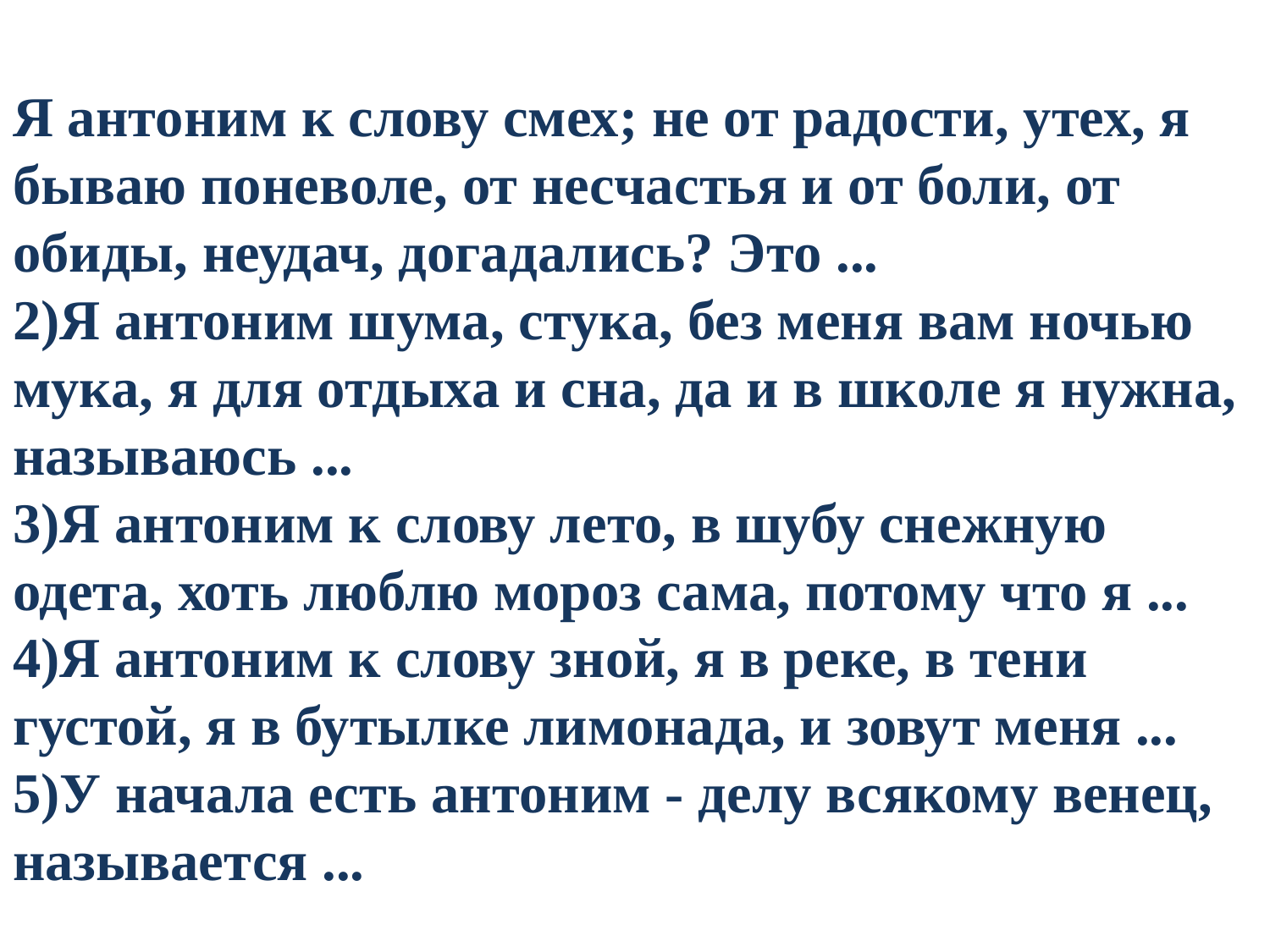

Я антоним к слову смех; не от радости, утех, я бываю поневоле, от несчастья и от боли, от обиды, неудач, догадались? Это ...
2)Я антоним шума, стука, без меня вам ночью мука, я для отдыха и сна, да и в школе я нужна, называюсь ...
3)Я антоним к слову лето, в шубу снежную одета, хоть люблю мороз сама, потому что я ...
4)Я антоним к слову зной, я в реке, в тени густой, я в бутылке лимонада, и зовут меня ...
5)У начала есть антоним - делу всякому венец, называется ...